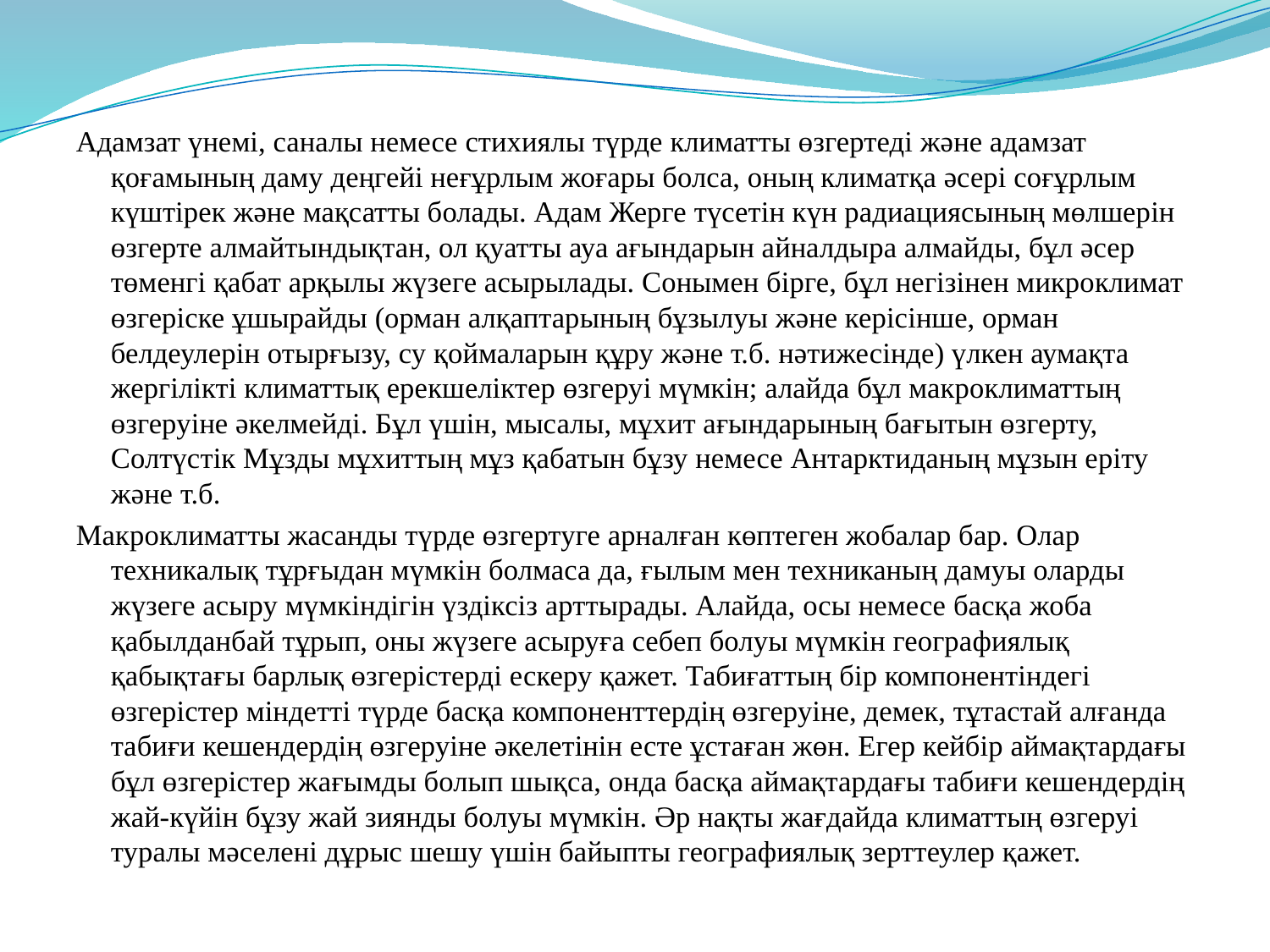

Адамзат үнемі, саналы немесе стихиялы түрде климатты өзгертеді және адамзат қоғамының даму деңгейі неғұрлым жоғары болса, оның климатқа әсері соғұрлым күштірек және мақсатты болады. Адам Жерге түсетін күн радиациясының мөлшерін өзгерте алмайтындықтан, ол қуатты ауа ағындарын айналдыра алмайды, бұл әсер төменгі қабат арқылы жүзеге асырылады. Сонымен бірге, бұл негізінен микроклимат өзгеріске ұшырайды (орман алқаптарының бұзылуы және керісінше, орман белдеулерін отырғызу, су қоймаларын құру және т.б. нәтижесінде) үлкен аумақта жергілікті климаттық ерекшеліктер өзгеруі мүмкін; алайда бұл макроклиматтың өзгеруіне әкелмейді. Бұл үшін, мысалы, мұхит ағындарының бағытын өзгерту, Солтүстік Мұзды мұхиттың мұз қабатын бұзу немесе Антарктиданың мұзын еріту және т.б.
Макроклиматты жасанды түрде өзгертуге арналған көптеген жобалар бар. Олар техникалық тұрғыдан мүмкін болмаса да, ғылым мен техниканың дамуы оларды жүзеге асыру мүмкіндігін үздіксіз арттырады. Алайда, осы немесе басқа жоба қабылданбай тұрып, оны жүзеге асыруға себеп болуы мүмкін географиялық қабықтағы барлық өзгерістерді ескеру қажет. Табиғаттың бір компонентіндегі өзгерістер міндетті түрде басқа компоненттердің өзгеруіне, демек, тұтастай алғанда табиғи кешендердің өзгеруіне әкелетінін есте ұстаған жөн. Егер кейбір аймақтардағы бұл өзгерістер жағымды болып шықса, онда басқа аймақтардағы табиғи кешендердің жай-күйін бұзу жай зиянды болуы мүмкін. Әр нақты жағдайда климаттың өзгеруі туралы мәселені дұрыс шешу үшін байыпты географиялық зерттеулер қажет.